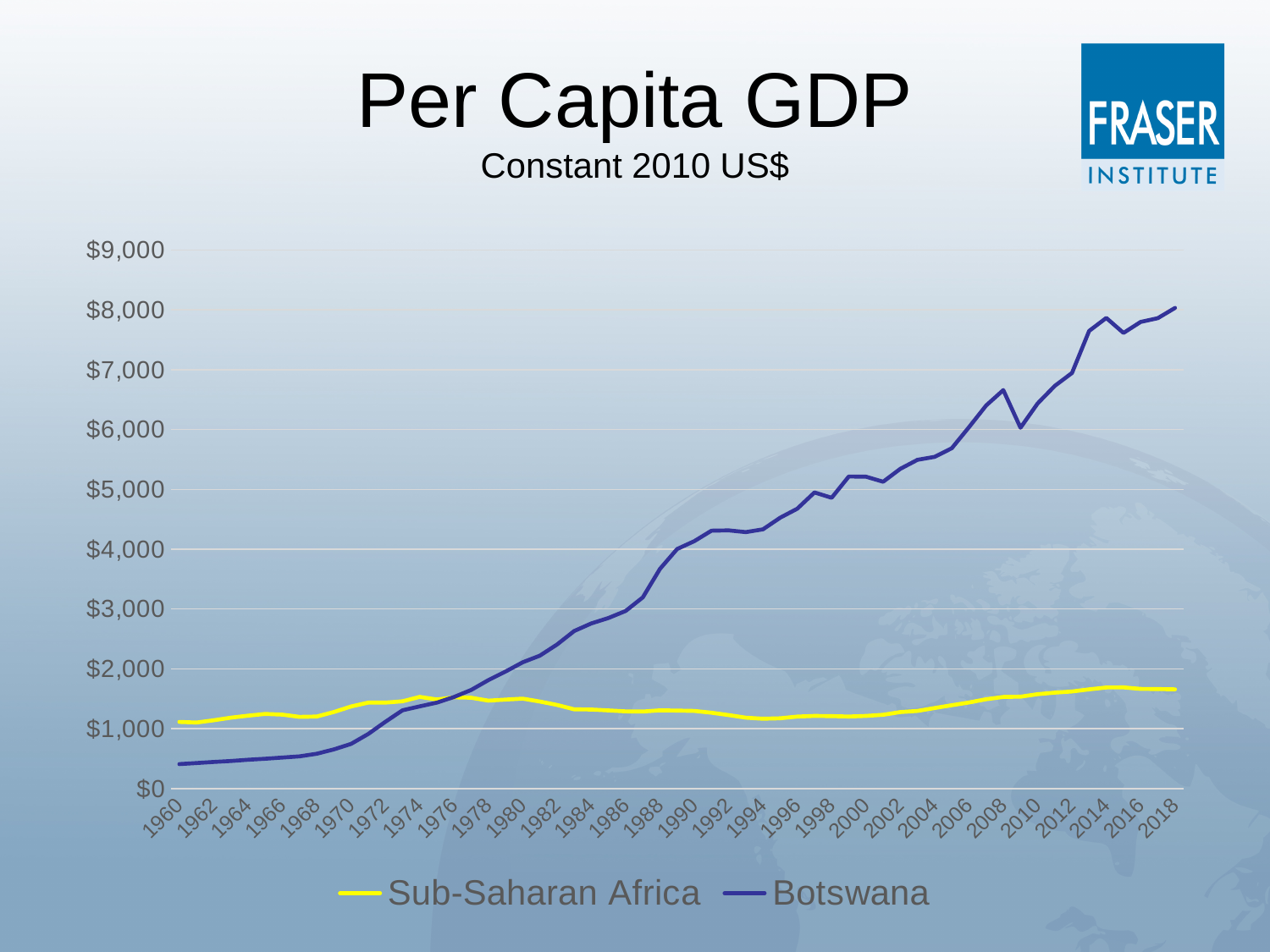

# Per Capita GDP Constant 2010 US$

### Chart

| Category | Sub-Saharan Africa | Botswana |
|---|---|---|
| 1960 | 1112.3438404546896 | 407.78230324914426 |
| 1961 | 1102.585306367683 | 425.2414496348558 |
| 1962 | 1140.0392741168612 | 443.9843647767677 |
| 1963 | 1183.661427729514 | 459.8198346800786 |
| 1964 | 1217.2012536212449 | 480.30805555669804 |
| 1965 | 1246.6652756286276 | 497.23231151492155 |
| 1966 | 1234.8523974633697 | 517.710640782557 |
| 1967 | 1197.174928450637 | 536.9961802821748 |
| 1968 | 1202.519197628336 | 580.9549127074301 |
| 1969 | 1278.2826200776728 | 653.11165183878 |
| 1970 | 1370.5637363187222 | 744.9229889209618 |
| 1971 | 1435.3808543189466 | 910.2520153663125 |
| 1972 | 1434.9866239152009 | 1114.4432092298916 |
| 1973 | 1457.8909940457806 | 1307.140216195638 |
| 1974 | 1531.00200119026 | 1372.792494424982 |
| 1975 | 1487.9474634816827 | 1435.2392066527095 |
| 1976 | 1523.4277843067389 | 1529.0185412051735 |
| 1977 | 1516.4621195677623 | 1647.3249274952702 |
| 1978 | 1468.7028891584785 | 1811.1739307474227 |
| 1979 | 1485.6639210457029 | 1954.6420488681106 |
| 1980 | 1502.1846799278694 | 2108.9958888829515 |
| 1981 | 1453.272416394299 | 2219.7273180528146 |
| 1982 | 1396.467100221124 | 2405.8169037022185 |
| 1983 | 1323.3543958481205 | 2631.2279066214496 |
| 1984 | 1319.6736188338261 | 2758.305057212578 |
| 1985 | 1305.076124582095 | 2849.4674045906095 |
| 1986 | 1288.706782990686 | 2967.594603490585 |
| 1987 | 1286.450823343199 | 3193.8142489006395 |
| 1988 | 1306.451666470533 | 3671.443434605916 |
| 1989 | 1302.0366801826813 | 4002.761524237987 |
| 1990 | 1296.309899745877 | 4133.4582271123145 |
| 1991 | 1265.9426536568496 | 4309.25704888118 |
| 1992 | 1227.1994585264697 | 4313.86397969188 |
| 1993 | 1183.4413039159306 | 4284.79210375981 |
| 1994 | 1165.9276652493975 | 4332.029054494551 |
| 1995 | 1173.5741254913858 | 4525.768509505192 |
| 1996 | 1202.0121990360585 | 4676.4356902203635 |
| 1997 | 1212.8076381454528 | 4948.405229229042 |
| 1998 | 1209.4002075773658 | 4858.7063192113255 |
| 1999 | 1203.2761979830223 | 5214.4462211564705 |
| 2000 | 1213.2785052189859 | 5211.073705199897 |
| 2001 | 1232.2814013560073 | 5126.354186313403 |
| 2002 | 1276.8334819760369 | 5341.920092555732 |
| 2003 | 1296.5244590550221 | 5493.144115809543 |
| 2004 | 1345.1147366638475 | 5542.305426606518 |
| 2005 | 1391.3634728476095 | 5686.780531850444 |
| 2006 | 1437.7030554992427 | 6038.791810484776 |
| 2007 | 1492.0118200130564 | 6400.717567673262 |
| 2008 | 1529.8092946833876 | 6657.832382516926 |
| 2009 | 1534.070219853802 | 6029.198630608385 |
| 2010 | 1576.176003900907 | 6434.815656884646 |
| 2011 | 1601.978357894914 | 6728.201954094187 |
| 2012 | 1621.309383941492 | 6944.807636709426 |
| 2013 | 1656.9849487450888 | 7646.4143146025835 |
| 2014 | 1687.9793274241908 | 7864.253281256834 |
| 2015 | 1689.669071980604 | 7613.698409757387 |
| 2016 | 1664.8715972359353 | 7797.146804916937 |
| 2017 | 1661.940486018098 | 7859.439477482212 |
| 2018 | 1656.9268450174552 | 8031.014943493034 |